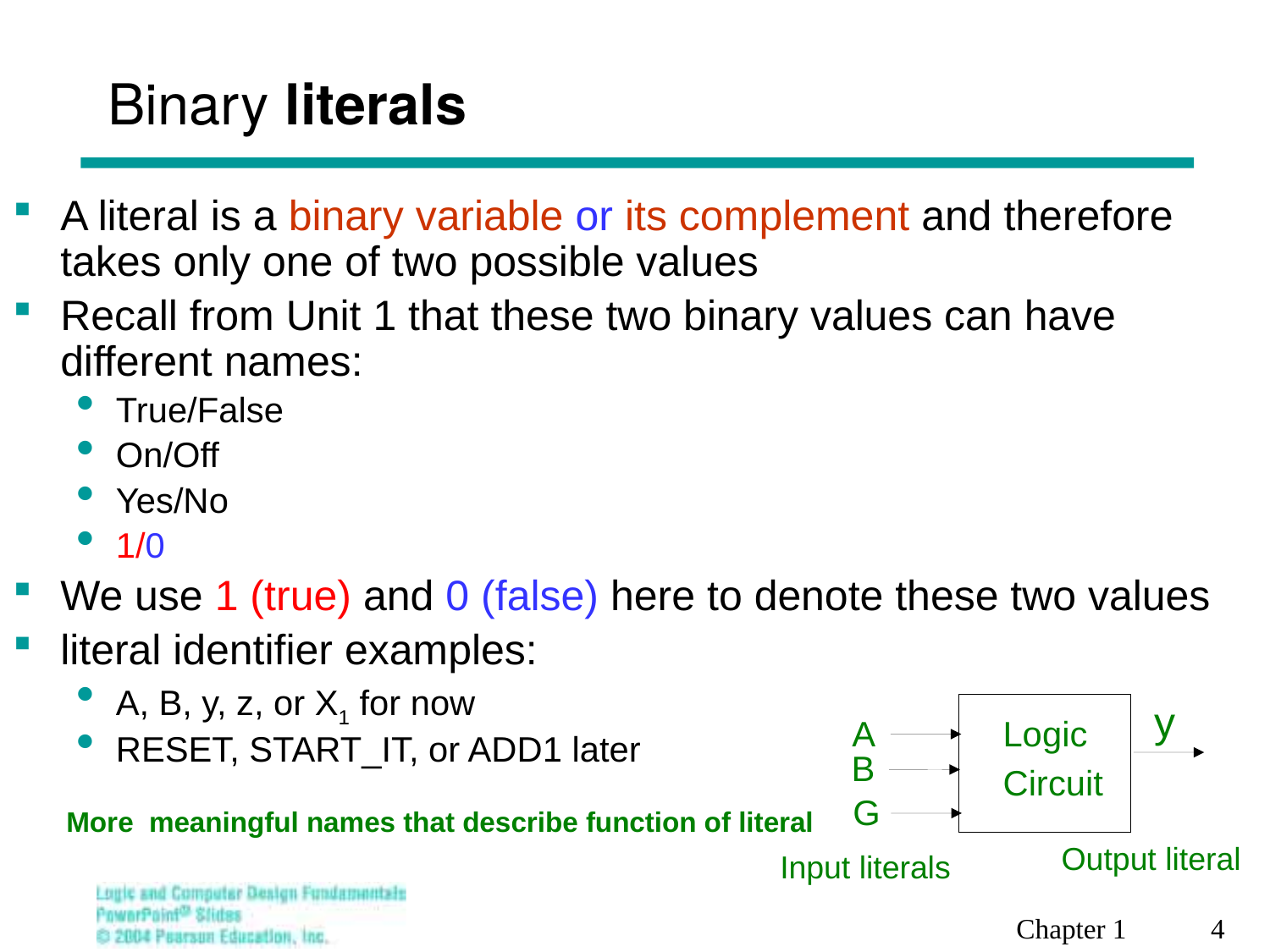

# Binary literals
A literal is a binary variable or its complement and therefore takes only one of two possible values
Recall from Unit 1 that these two binary values can have different names:
True/False
On/Off
Yes/No
1/0
We use 1 (true) and 0 (false) here to denote these two values
literal identifier examples:
A, B, y, z, or X1 for now
RESET, START_IT, or ADD1 later
y

A
Logic
Circuit

B

G
More  meaningful names that describe function of literal

Output literal
Input literals
Chapter 1            4